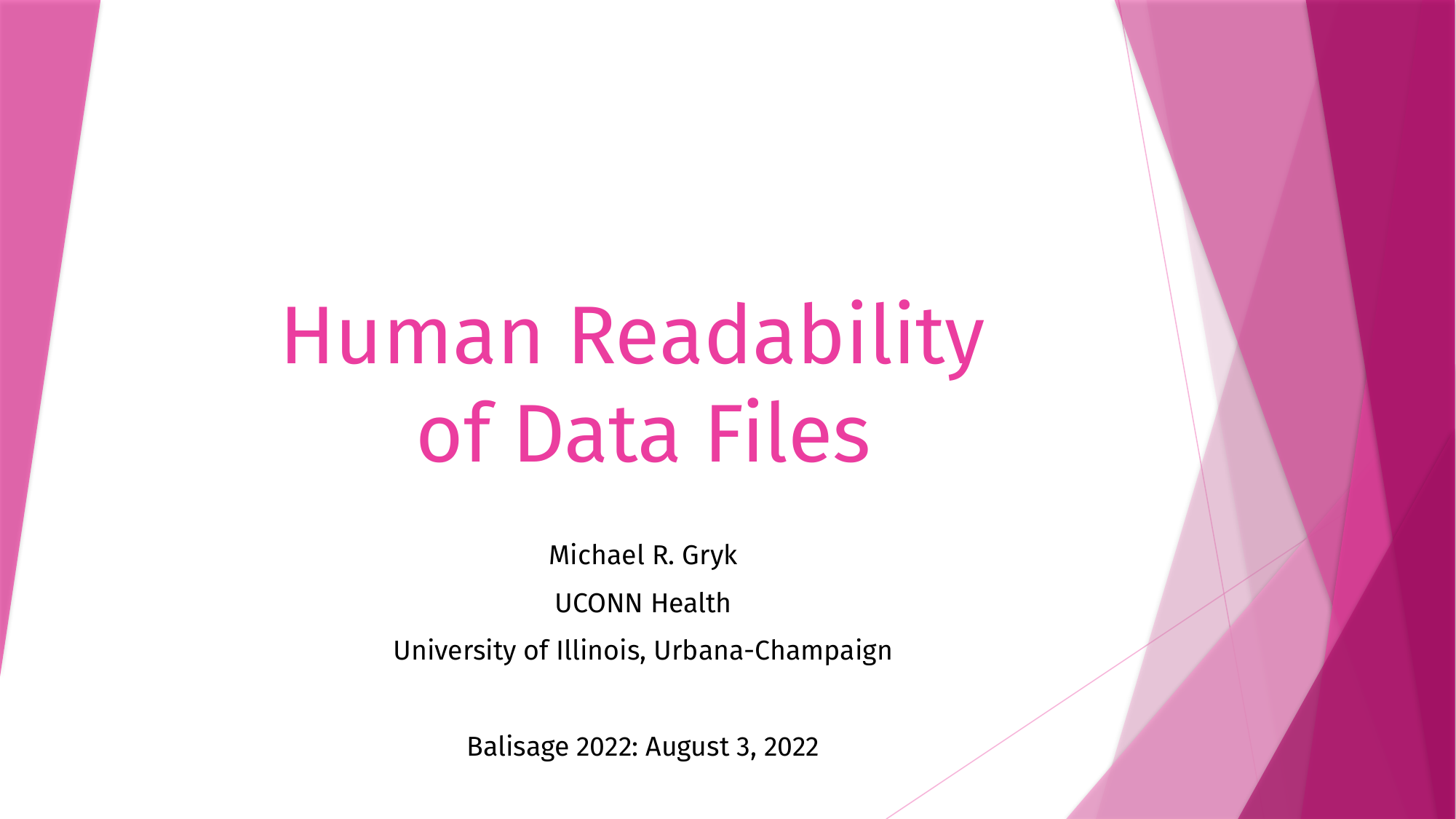

# Human Readability of Data Files
Michael R. Gryk
UCONN Health
University of Illinois, Urbana-Champaign

Balisage 2022: August 3, 2022